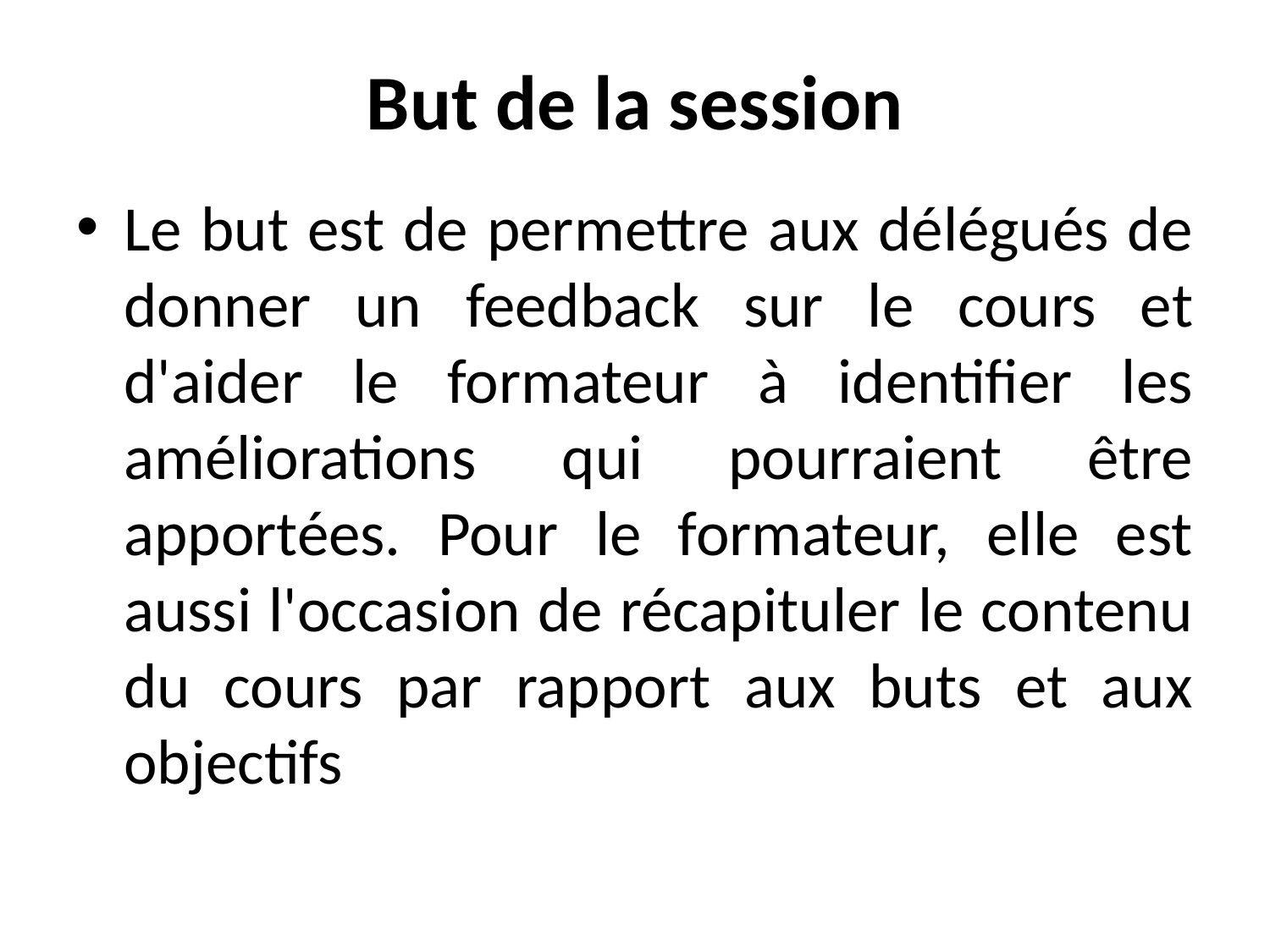

# But de la session
Le but est de permettre aux délégués de donner un feedback sur le cours et d'aider le formateur à identifier les améliorations qui pourraient être apportées. Pour le formateur, elle est aussi l'occasion de récapituler le contenu du cours par rapport aux buts et aux objectifs